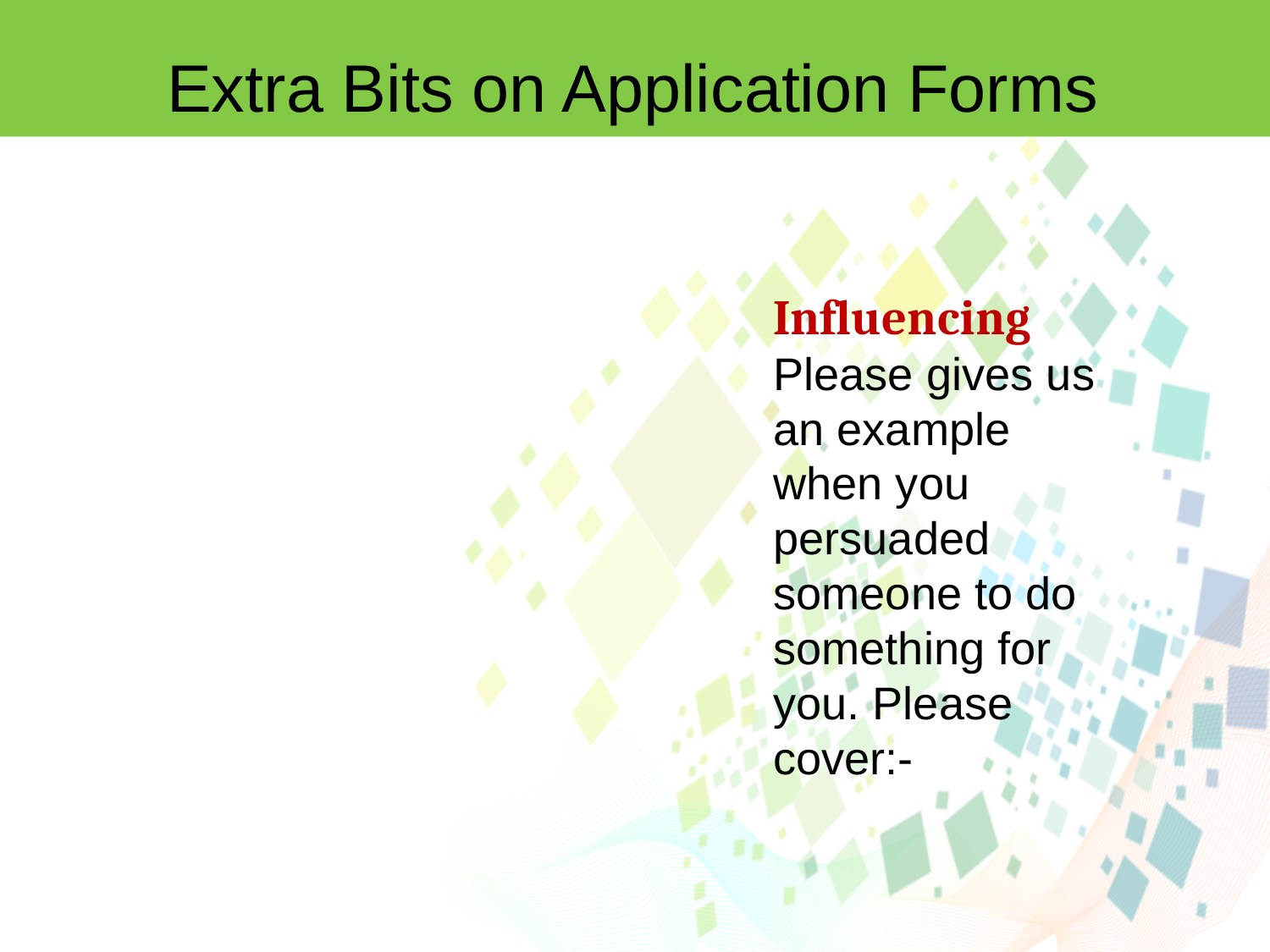

Extra Bits on Application Forms
Influencing
Please gives us an example when you persuaded someone to do something for you. Please cover:-